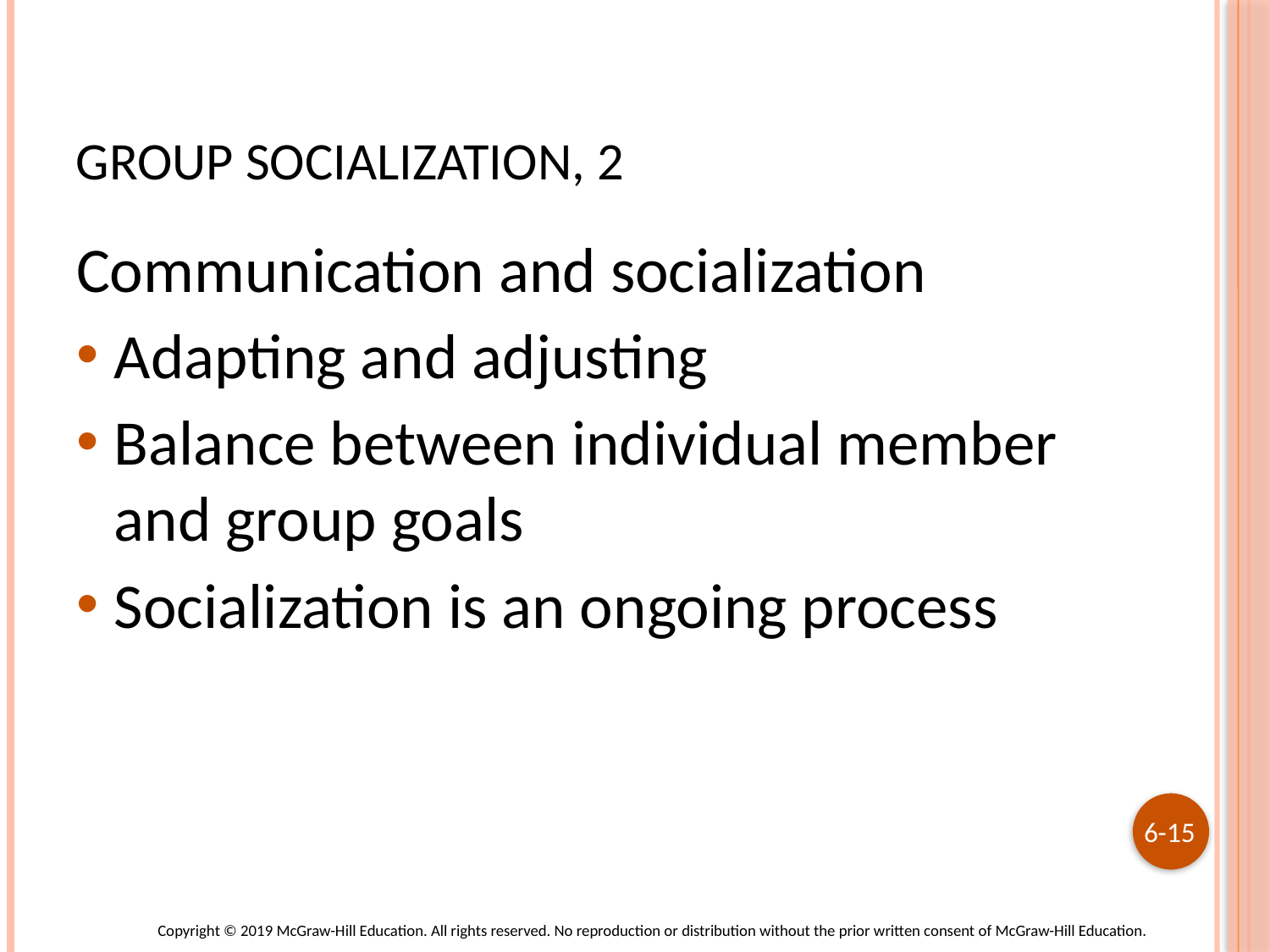

# Group Socialization, 2
Communication and socialization
Adapting and adjusting
Balance between individual member and group goals
Socialization is an ongoing process